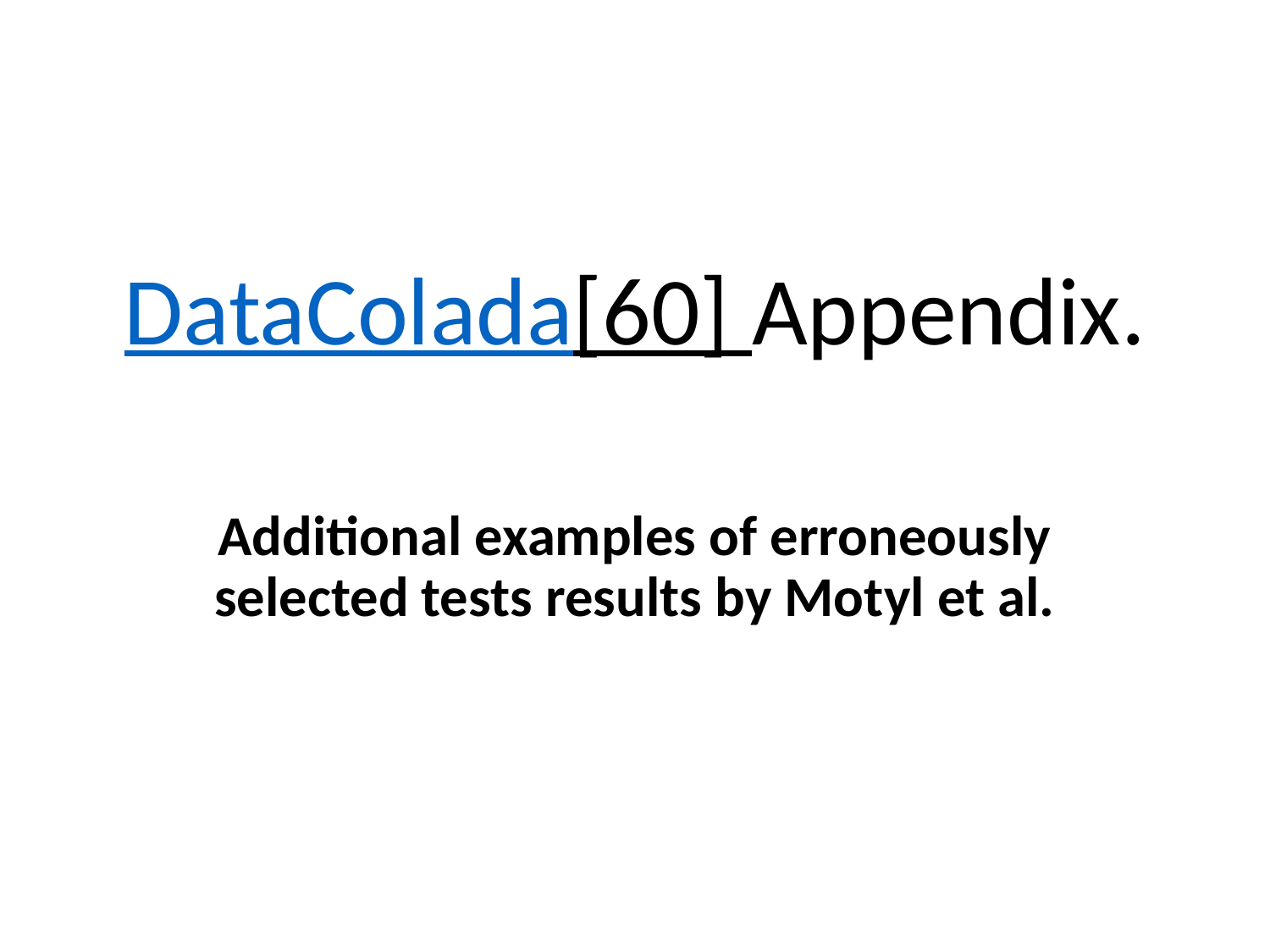

# DataColada[60] Appendix.
Additional examples of erroneously selected tests results by Motyl et al.